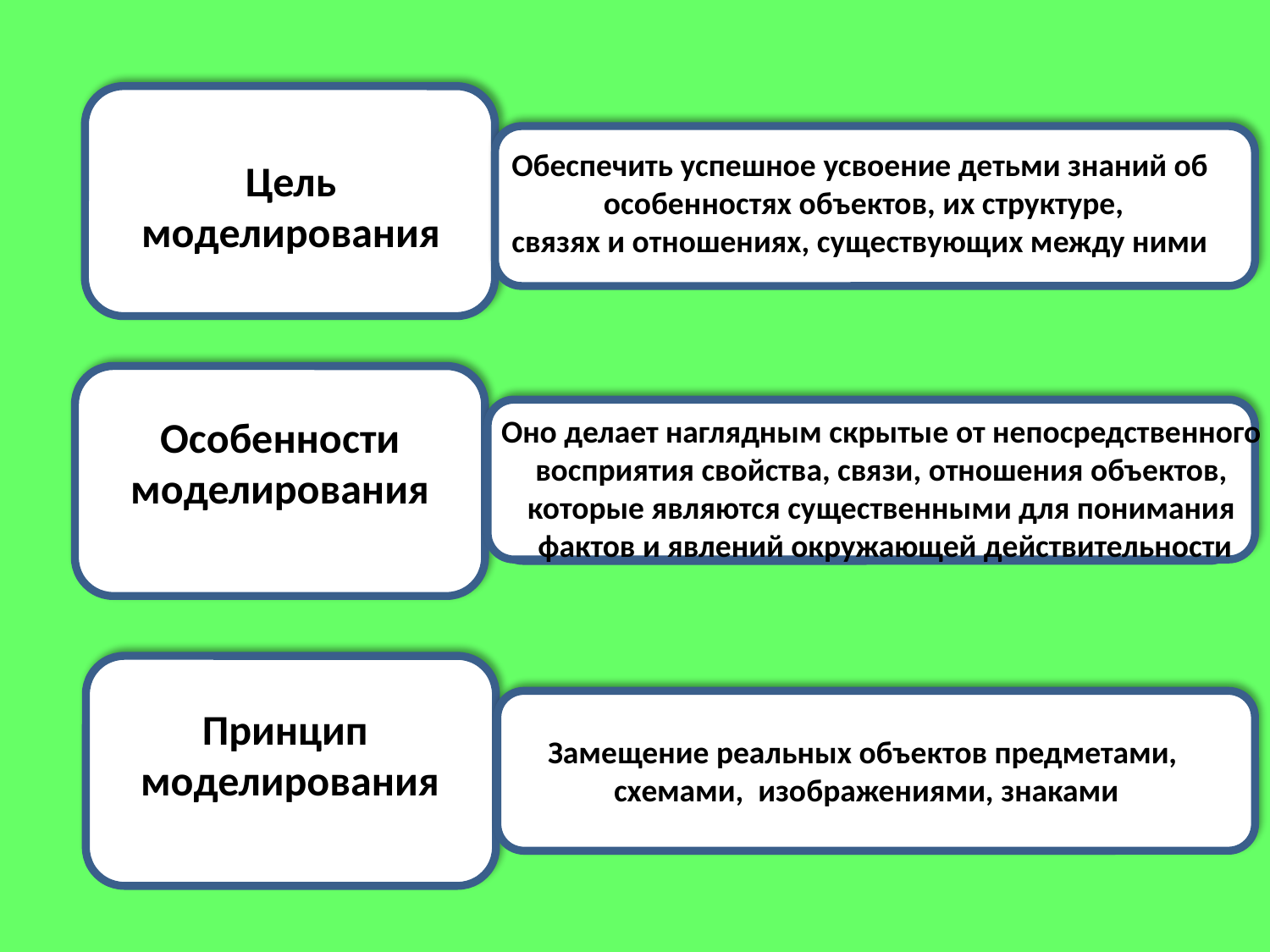

Обеспечить успешное усвоение детьми знаний об
особенностях объектов, их структуре,
связях и отношениях, существующих между ними
Цель
моделирования

Особенности
моделирования
Оно делает наглядным скрытые от непосредственного
восприятия свойства, связи, отношения объектов,
которые являются существенными для понимания
фактов и явлений окружающей действительности

Принцип
моделирования
Замещение реальных объектов предметами,
схемами,  изображениями, знаками